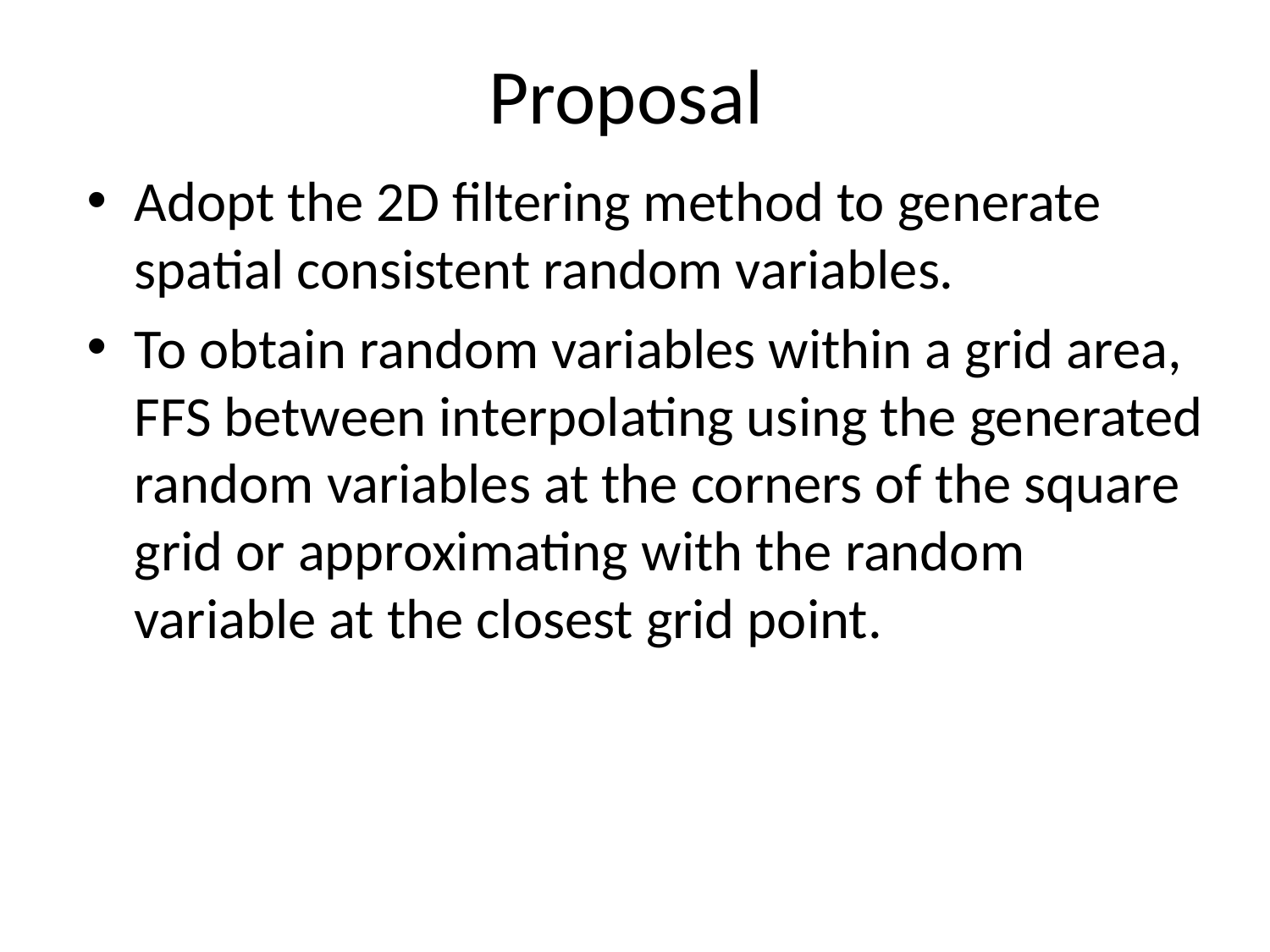

# Proposal
Adopt the 2D filtering method to generate spatial consistent random variables.
To obtain random variables within a grid area, FFS between interpolating using the generated random variables at the corners of the square grid or approximating with the random variable at the closest grid point.